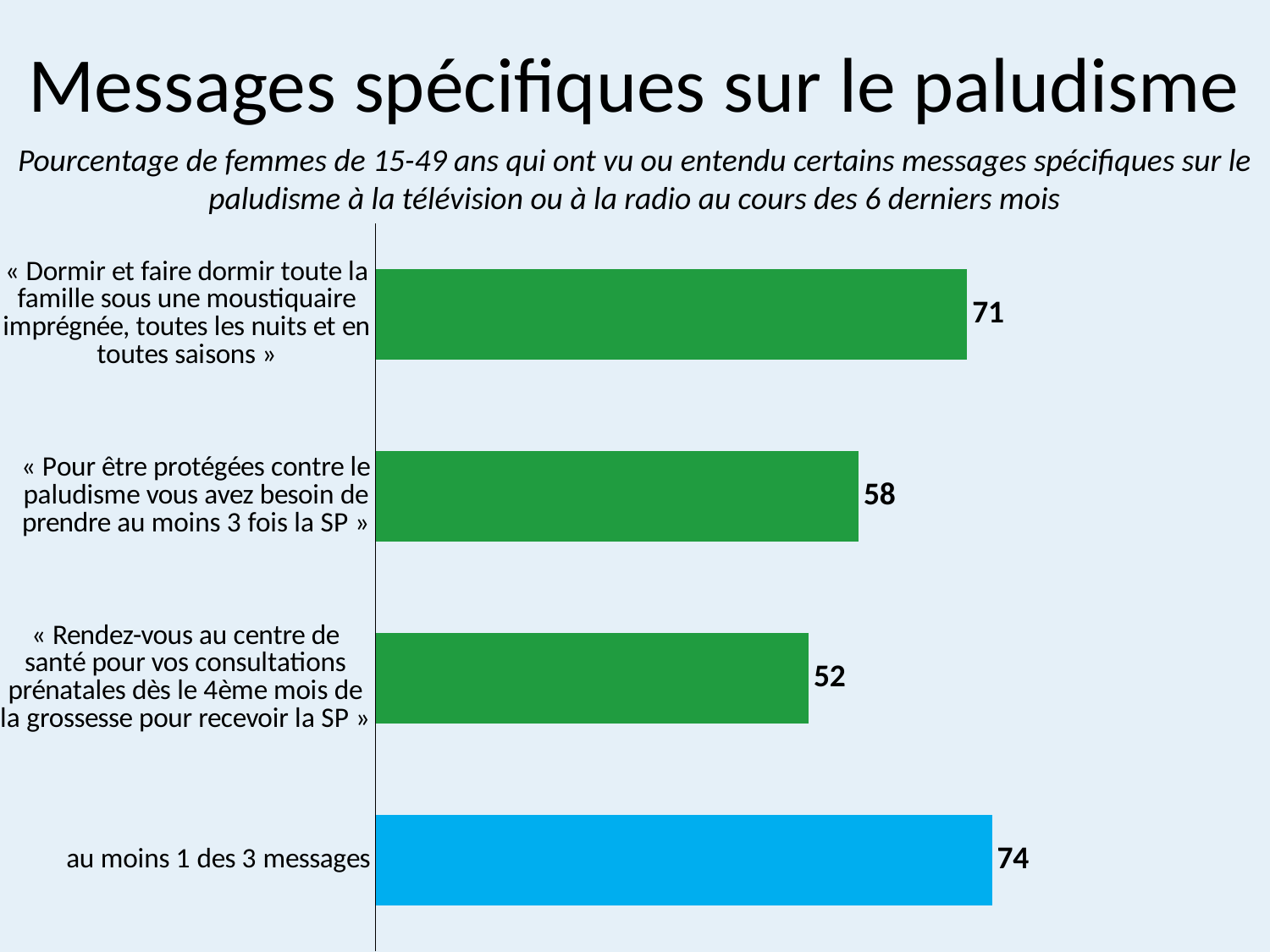

# Messages spécifiques sur le paludisme
Pourcentage de femmes de 15-49 ans qui ont vu ou entendu certains messages spécifiques sur le paludisme à la télévision ou à la radio au cours des 6 derniers mois

### Chart

| Category | Series 1 |
|---|---|
| au moins 1 des 3 messages | 74.0 |
| « Rendez-vous au centre de santé pour vos consultations prénatales dès le 4ème mois de la grossesse pour recevoir la SP » | 52.0 |
| « Pour être protégées contre le paludisme vous avez besoin de prendre au moins 3 fois la SP » | 58.0 |
| « Dormir et faire dormir toute la famille sous une moustiquaire imprégnée, toutes les nuits et en toutes saisons » | 71.0 |